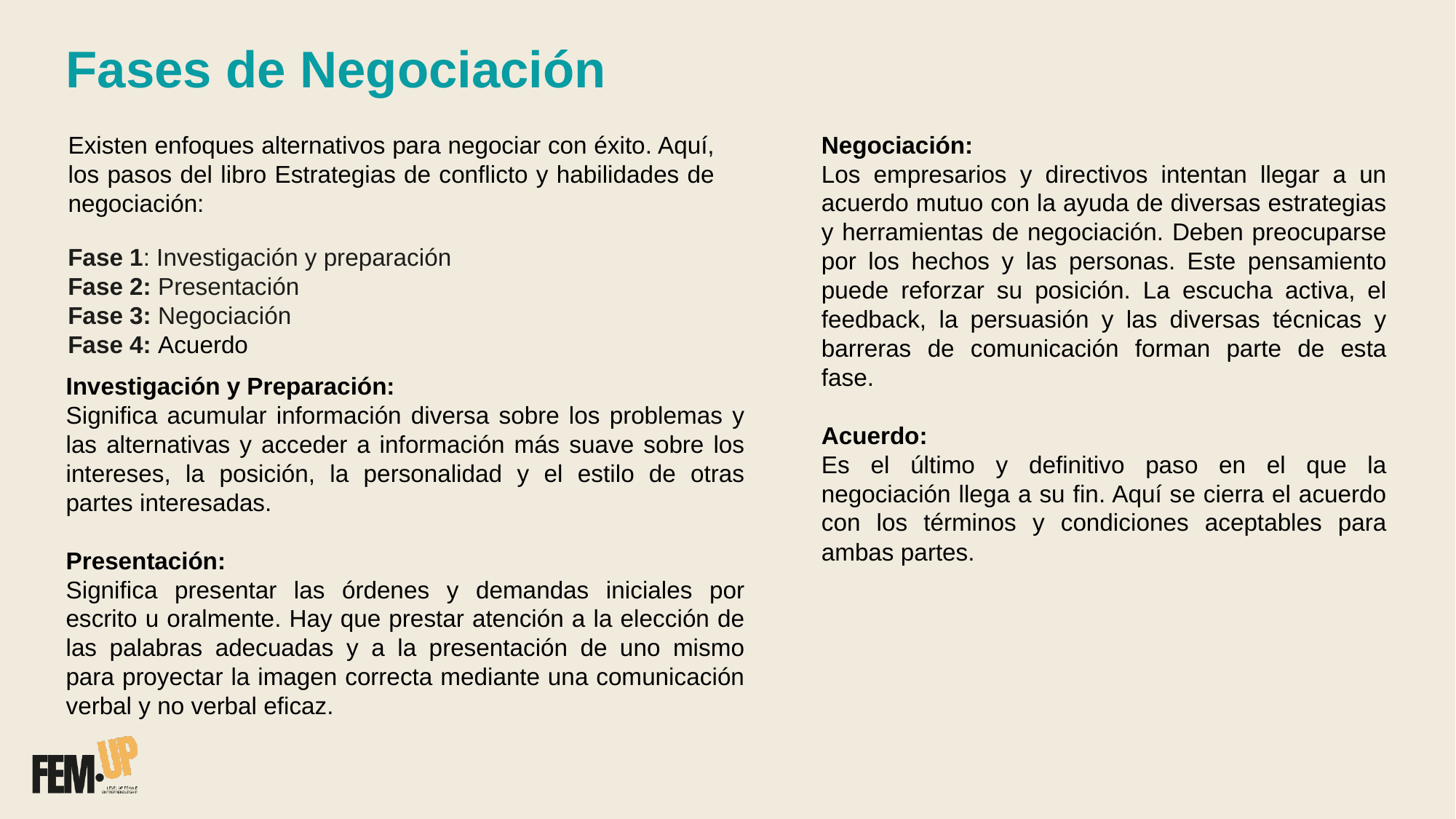

Fases de Negociación
Existen enfoques alternativos para negociar con éxito. Aquí, los pasos del libro Estrategias de conflicto y habilidades de negociación:
Negociación:
Los empresarios y directivos intentan llegar a un acuerdo mutuo con la ayuda de diversas estrategias y herramientas de negociación. Deben preocuparse por los hechos y las personas. Este pensamiento puede reforzar su posición. La escucha activa, el feedback, la persuasión y las diversas técnicas y barreras de comunicación forman parte de esta fase.

Acuerdo:
Es el último y definitivo paso en el que la negociación llega a su fin. Aquí se cierra el acuerdo con los términos y condiciones aceptables para ambas partes.
Fase 1: Investigación y preparación
Fase 2: Presentación
Fase 3: Negociación
Fase 4: Acuerdo
Investigación y Preparación:
Significa acumular información diversa sobre los problemas y las alternativas y acceder a información más suave sobre los intereses, la posición, la personalidad y el estilo de otras partes interesadas.

Presentación:
Significa presentar las órdenes y demandas iniciales por escrito u oralmente. Hay que prestar atención a la elección de las palabras adecuadas y a la presentación de uno mismo para proyectar la imagen correcta mediante una comunicación verbal y no verbal eficaz.